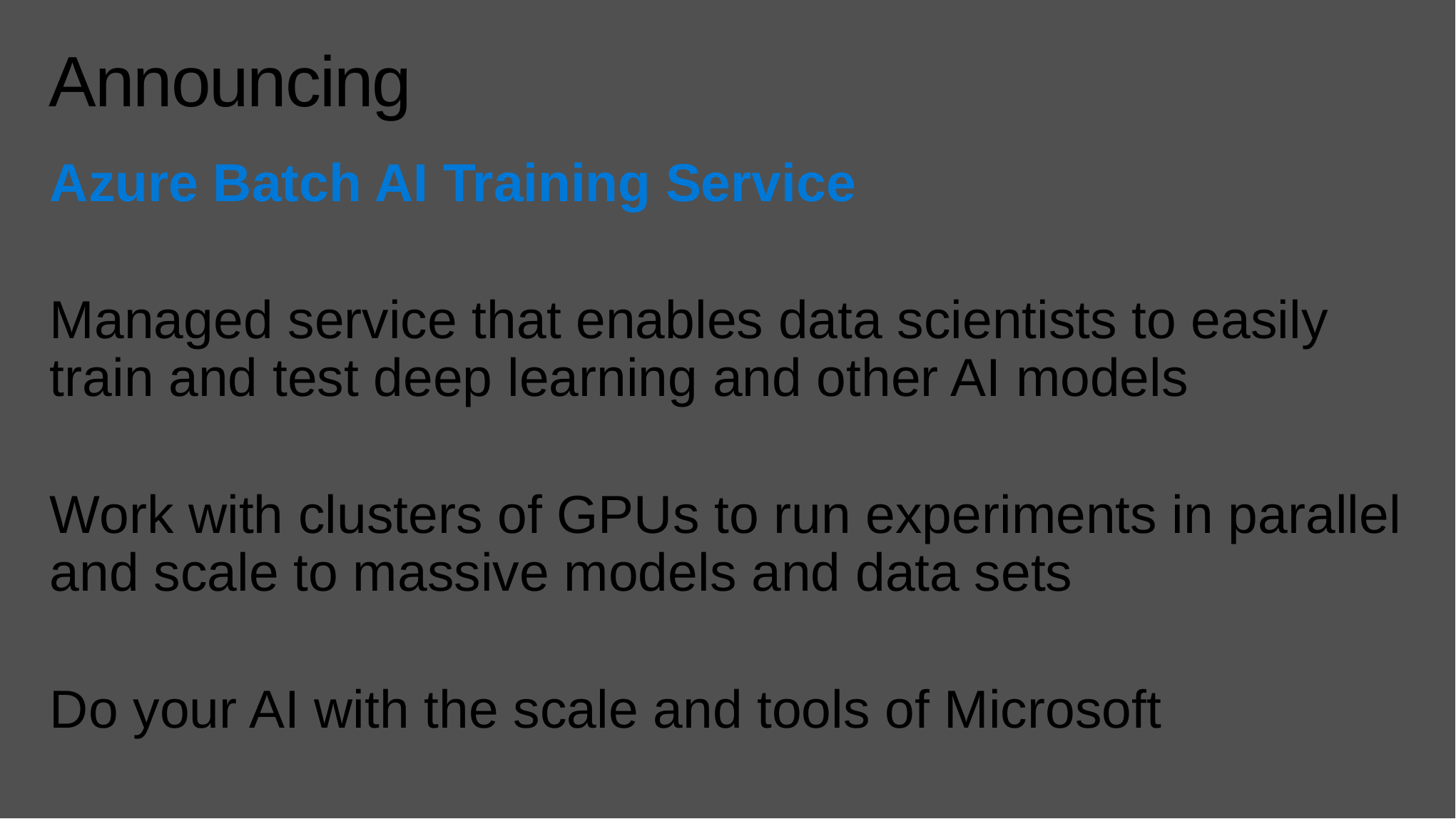

# Announcing
Azure Batch AI Training Service

Managed service that enables data scientists to easily train and test deep learning and other AI models

Work with clusters of GPUs to run experiments in parallel and scale to massive models and data sets

Do your AI with the scale and tools of Microsoft